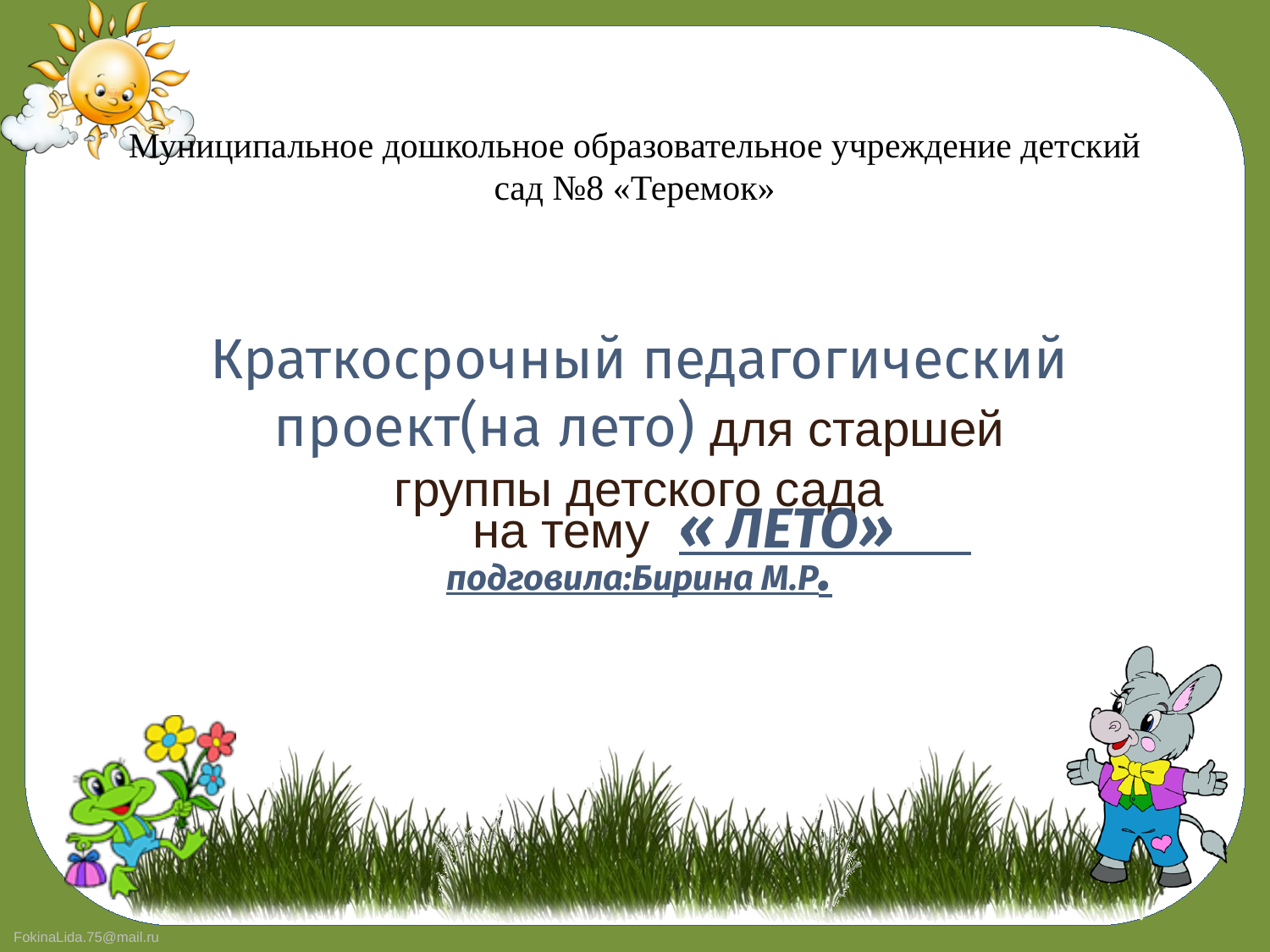

# Муниципальное дошкольное образовательное учреждение детский сад №8 «Теремок»

Краткосрочный педагогический проект(на лето) для старшей группы детского сада
            на тему  « ЛЕТО»       подговила:Бирина М.Р.